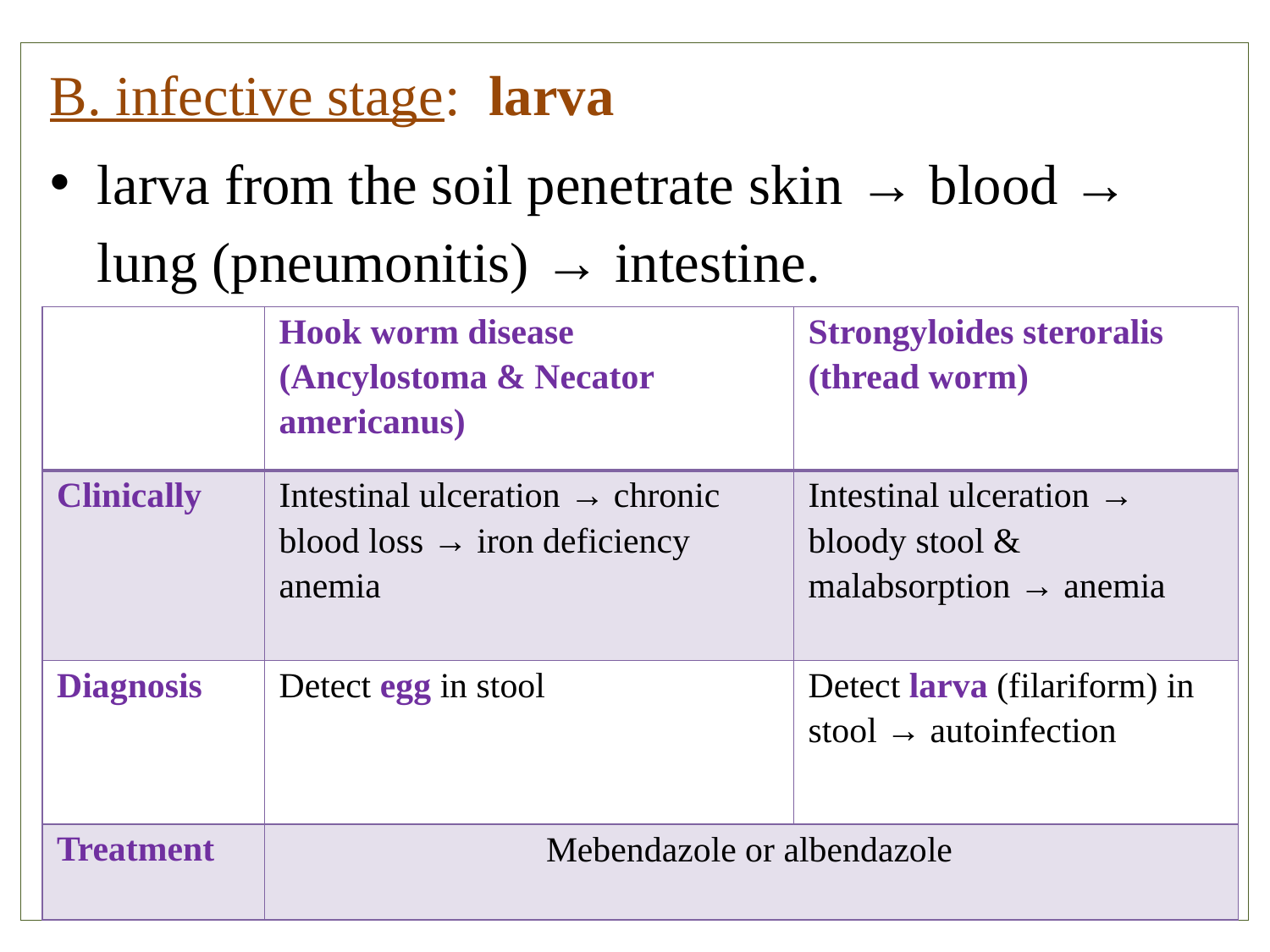

B. infective stage:  larva
larva from the soil penetrate skin → blood → lung (pneumonitis) → intestine.

|  | Hook worm disease (Ancylostoma & Necator americanus) | Strongyloides steroralis (thread worm) |
| --- | --- | --- |
| Clinically | Intestinal ulceration → chronic blood loss → iron deficiency anemia | Intestinal ulceration → bloody stool & malabsorption → anemia |
| Diagnosis | Detect egg in stool | Detect larva (filariform) in stool → autoinfection |
| Treatment | Mebendazole or albendazole |  |